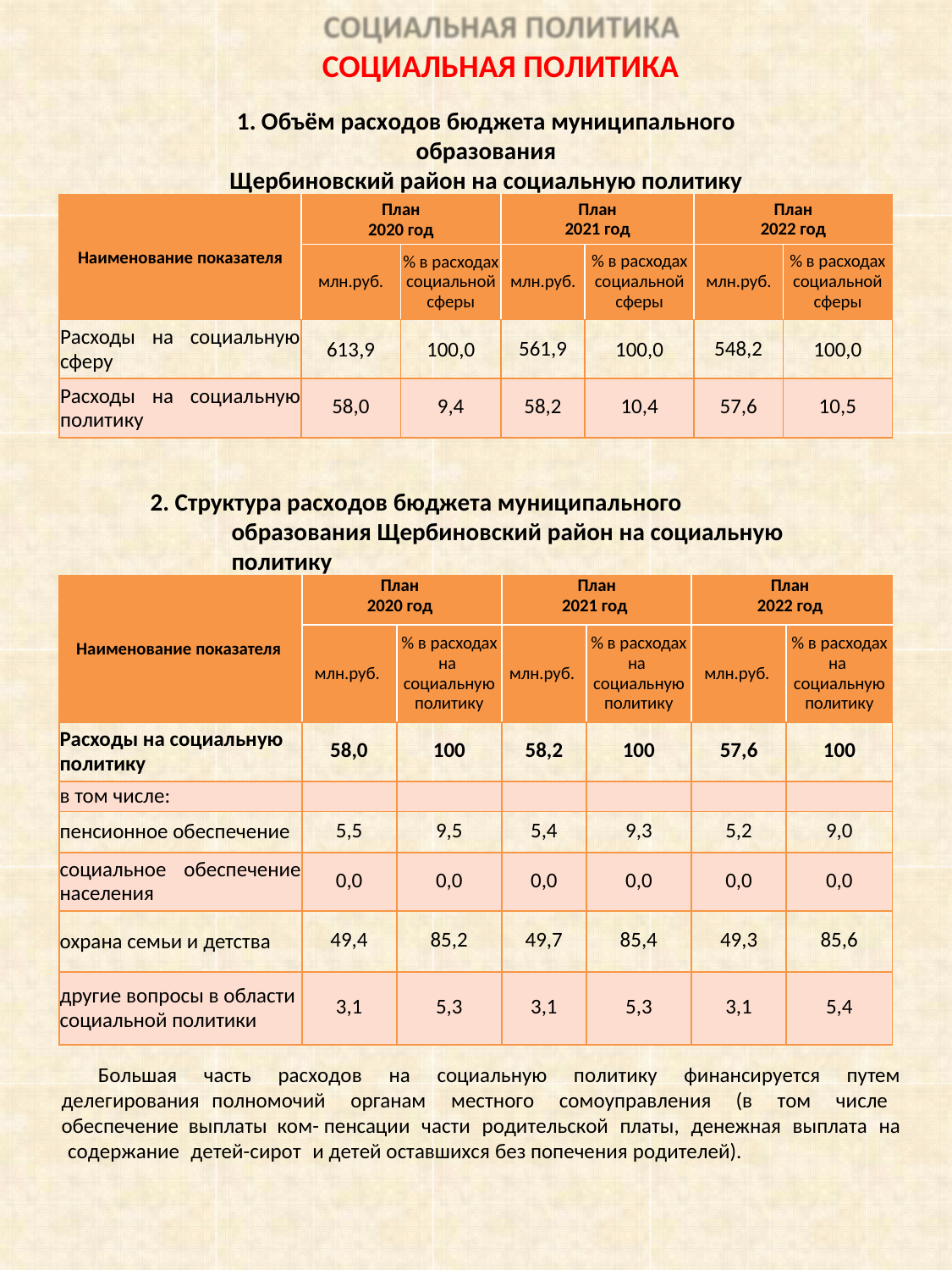

СОЦИАЛЬНАЯ ПОЛИТИКА
1. Объём расходов бюджета муниципального образования
Щербиновский район на социальную политику
| Наименование показателя | План 2020 год |  | План 2021 год |  | План 2022 год |  |
| --- | --- | --- | --- | --- | --- | --- |
|  | млн.руб. | % в расходах социальной сферы | млн.руб. | % в расходах социальной сферы | млн.руб. | % в расходах социальной сферы |
| Расходы на социальную сферу | 613,9 | 100,0 | 561,9 | 100,0 | 548,2 | 100,0 |
| Расходы на социальную политику | 58,0 | 9,4 | 58,2 | 10,4 | 57,6 | 10,5 |
2. Структура расходов бюджета муниципального образования Щербиновский район на социальную политику
| Наименование показателя | План 2020 год |  | План 2021 год |  | План 2022 год |  |
| --- | --- | --- | --- | --- | --- | --- |
|  | млн.руб. | % в расходах на социальную политику | млн.руб. | % в расходах на социальную политику | млн.руб. | % в расходах на социальную политику |
| Расходы на социальную политику | 58,0 | 100 | 58,2 | 100 | 57,6 | 100 |
| в том числе: |  |  |  |  |  |  |
| пенсионное обеспечение | 5,5 | 9,5 | 5,4 | 9,3 | 5,2 | 9,0 |
| социальное обеспечение населения | 0,0 | 0,0 | 0,0 | 0,0 | 0,0 | 0,0 |
| охрана семьи и детства | 49,4 | 85,2 | 49,7 | 85,4 | 49,3 | 85,6 |
| другие вопросы в области социальной политики | 3,1 | 5,3 | 3,1 | 5,3 | 3,1 | 5,4 |
Большая часть расходов на социальную политику финансируется путем делегирования полномочий  органам  местного  сомоуправления  (в  том  числе  обеспечение  выплаты  ком- пенсации  части  родительской  платы,  денежная  выплата  на  содержание  детей-сирот  и детей оставшихся без попечения родителей).